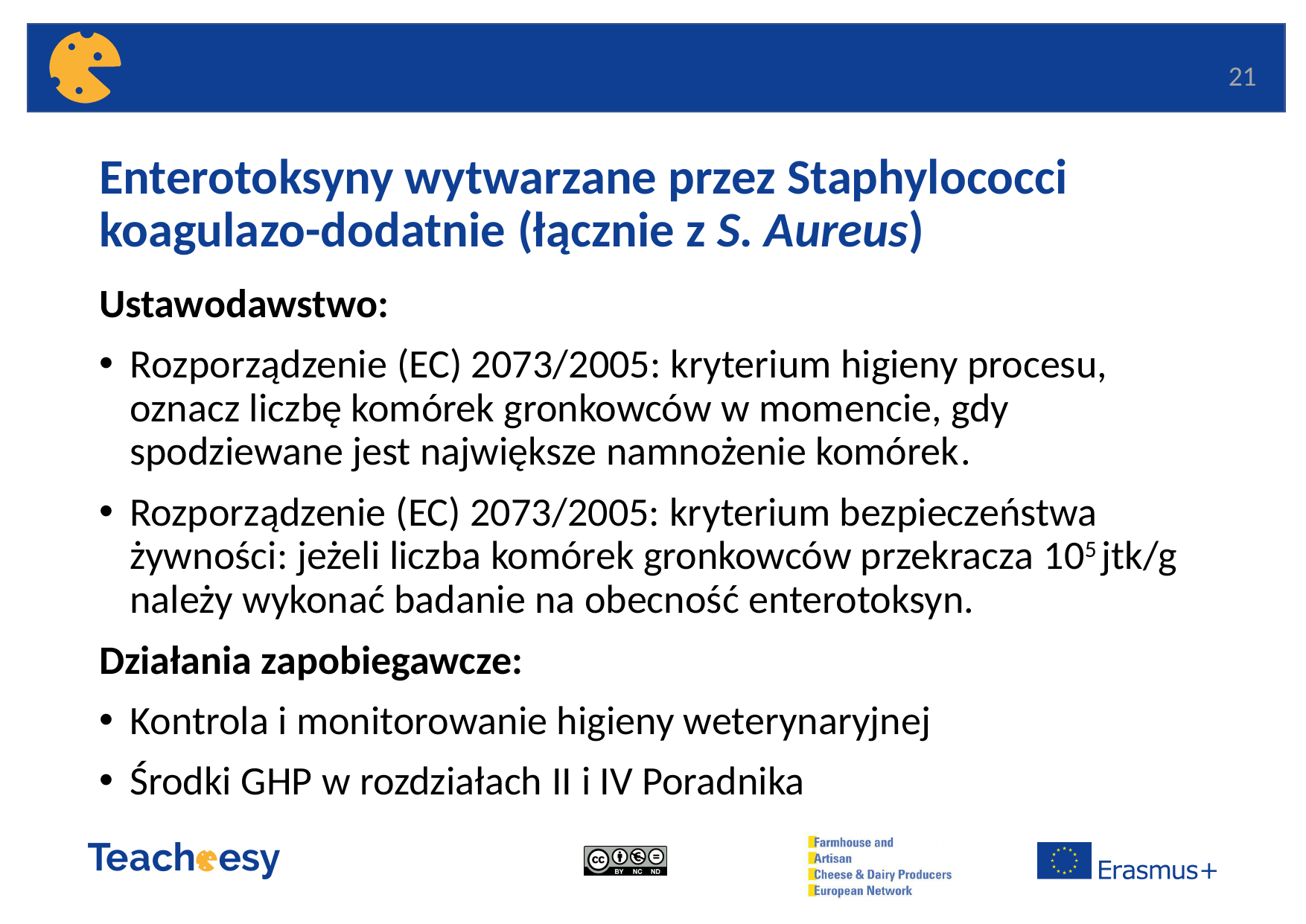

21
# Enterotoksyny wytwarzane przez Staphylococci koagulazo-dodatnie (łącznie z S. Aureus)
Ustawodawstwo:
Rozporządzenie (EC) 2073/2005: kryterium higieny procesu, oznacz liczbę komórek gronkowców w momencie, gdy spodziewane jest największe namnożenie komórek.
Rozporządzenie (EC) 2073/2005: kryterium bezpieczeństwa żywności: jeżeli liczba komórek gronkowców przekracza 105 jtk/g należy wykonać badanie na obecność enterotoksyn.
Działania zapobiegawcze:
Kontrola i monitorowanie higieny weterynaryjnej
Środki GHP w rozdziałach II i IV Poradnika